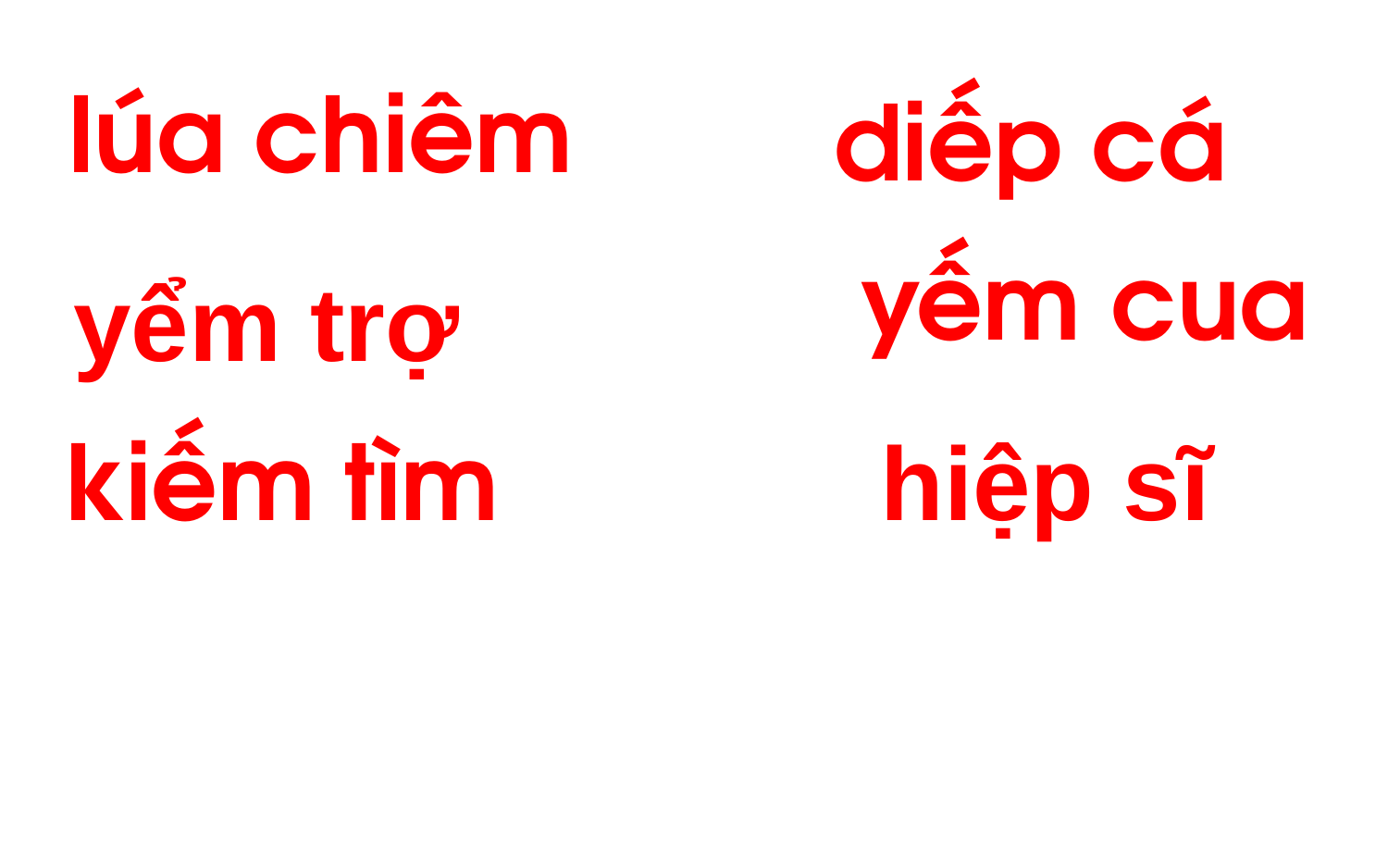

lúa chiêm
diếp cá
yếm cua
yểm trợ
kiếm tìm
hiệp sĩ